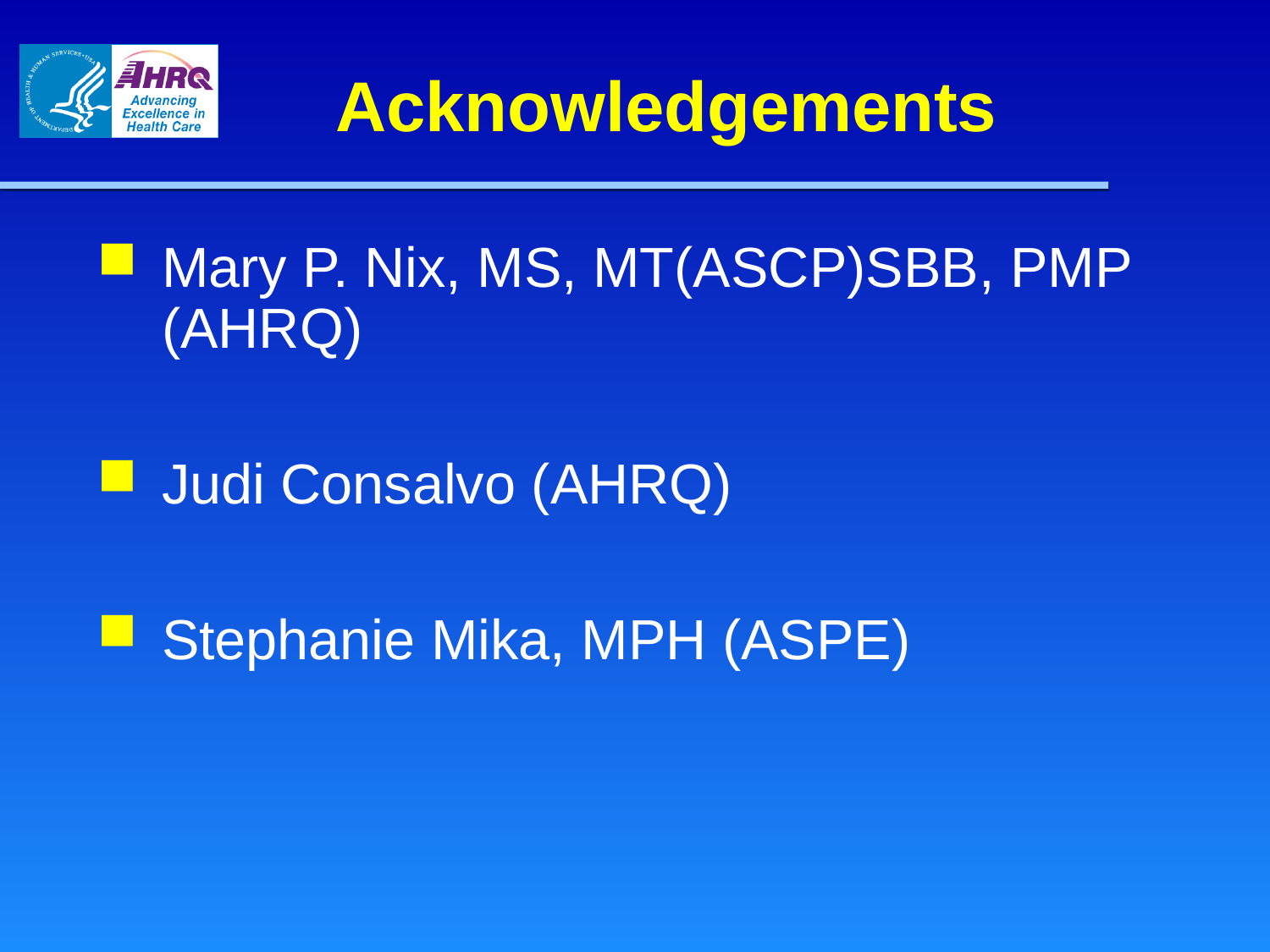

# Acknowledgements
Mary P. Nix, MS, MT(ASCP)SBB, PMP (AHRQ)

Judi Consalvo (AHRQ)

Stephanie Mika, MPH (ASPE)